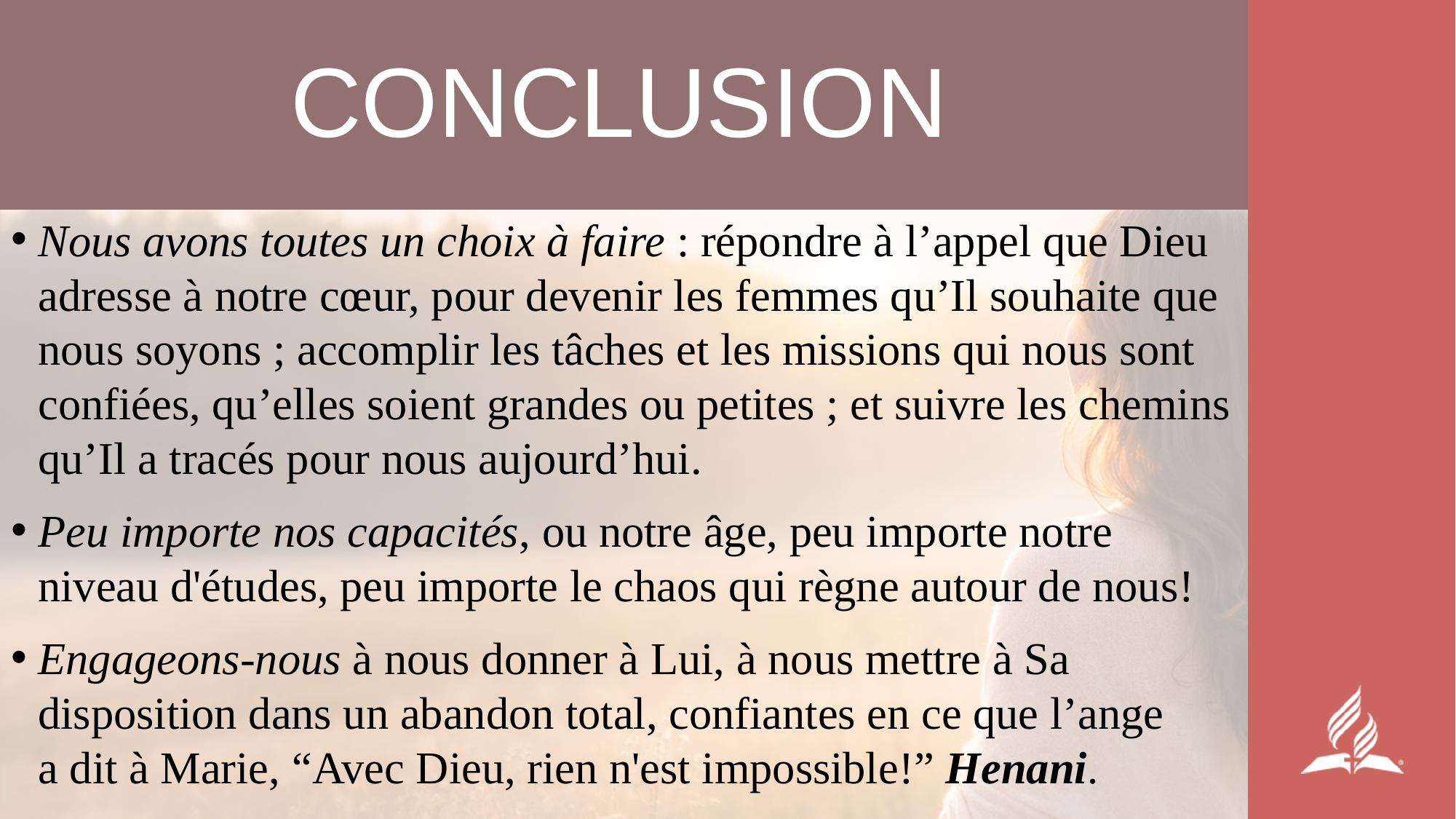

CONCLUSION
Nous avons toutes un choix à faire : répondre à l’appel que Dieu adresse à notre cœur, pour devenir les femmes qu’Il souhaite que nous soyons ; accomplir les tâches et les missions qui nous sont confiées, qu’elles soient grandes ou petites ; et suivre les chemins qu’Il a tracés pour nous aujourd’hui.
Peu importe nos capacités, ou notre âge, peu importe notre niveau d'études, peu importe le chaos qui règne autour de nous!
Engageons-nous à nous donner à Lui, à nous mettre à Sa disposition dans un abandon total, confiantes en ce que l’ange
a dit à Marie, “Avec Dieu, rien n'est impossible!” Henani.